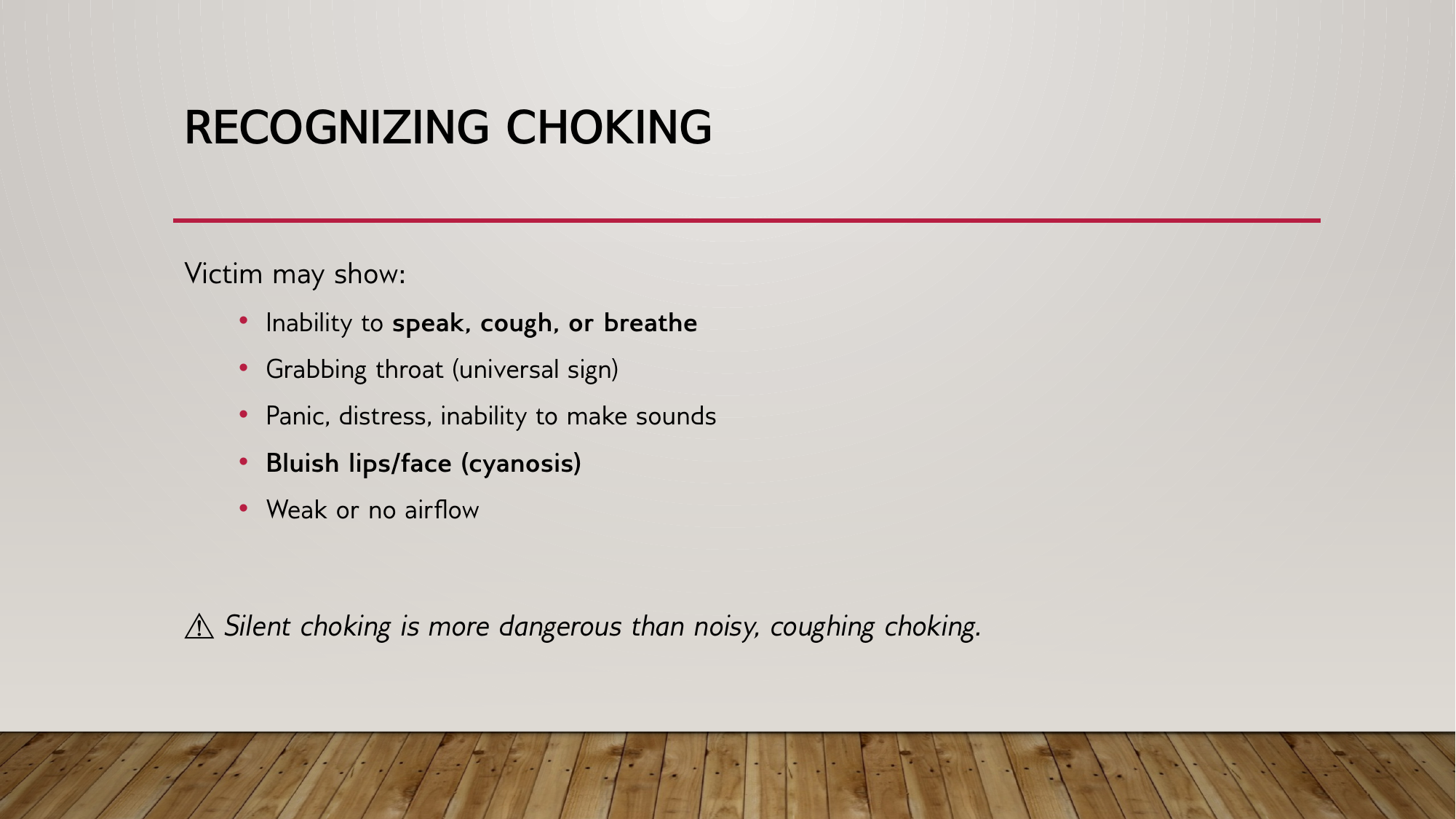

# Recognizing Choking
Victim may show:
Inability to speak, cough, or breathe
Grabbing throat (universal sign)
Panic, distress, inability to make sounds
Bluish lips/face (cyanosis)
Weak or no airflow

⚠️ Silent choking is more dangerous than noisy, coughing choking.